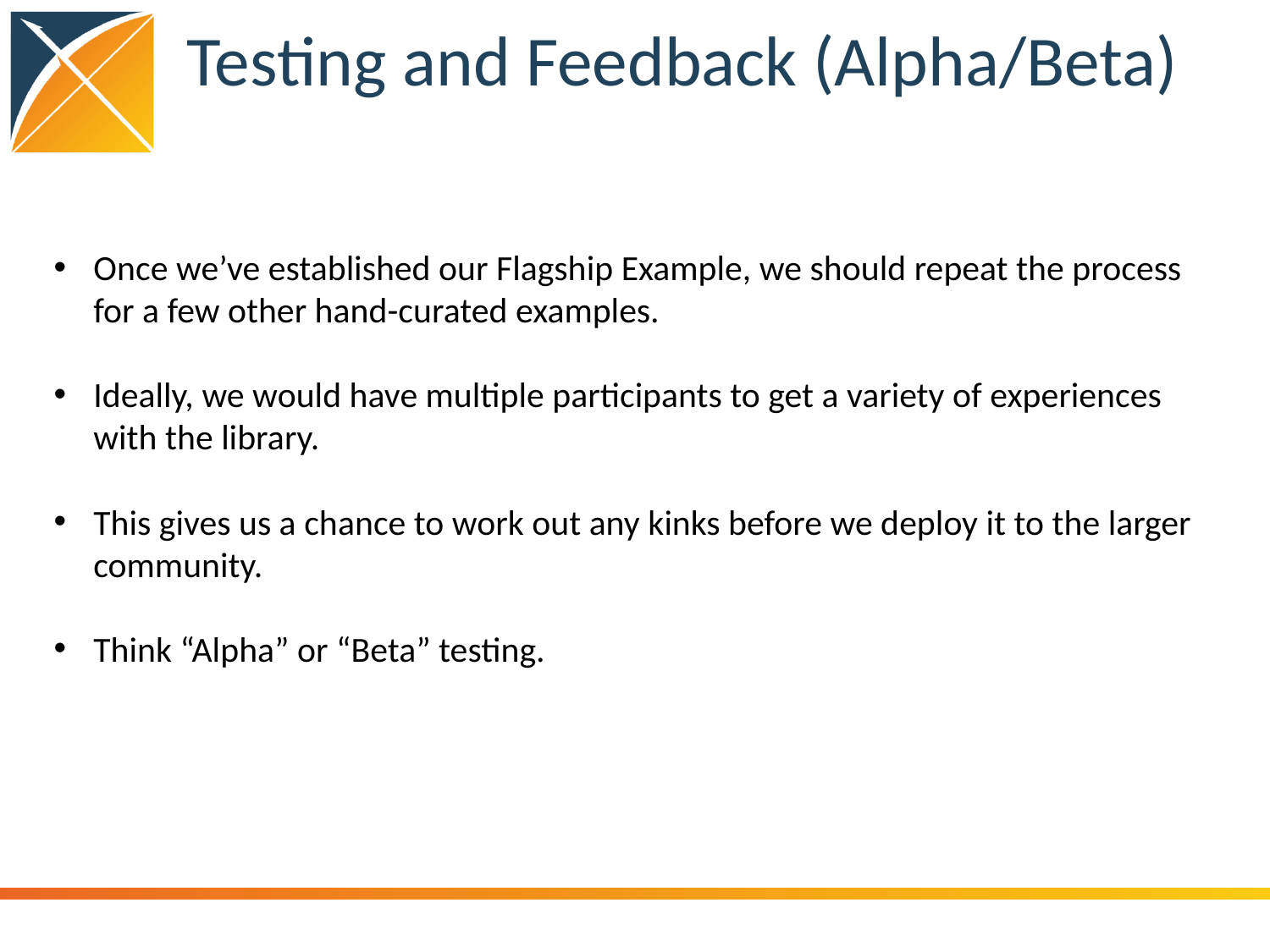

# Testing and Feedback (Alpha/Beta)

Once we’ve established our Flagship Example, we should repeat the process for a few other hand-curated examples.

Ideally, we would have multiple participants to get a variety of experiences with the library.

This gives us a chance to work out any kinks before we deploy it to the larger community.

Think “Alpha” or “Beta” testing.